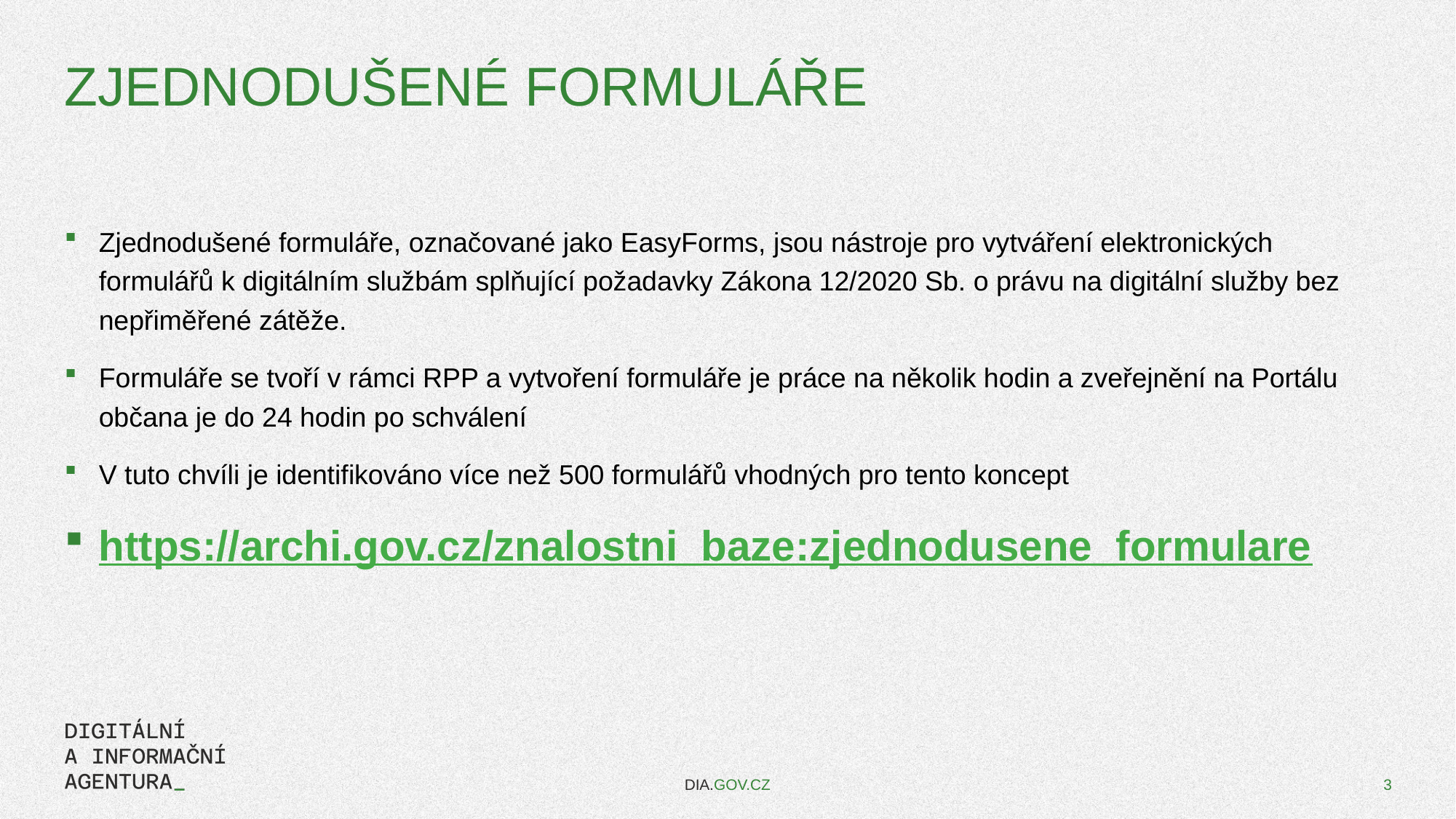

# ZjeDnodušené formuláře
Zjednodušené formuláře, označované jako EasyForms, jsou nástroje pro vytváření elektronických formulářů k digitálním službám splňující požadavky Zákona 12/2020 Sb. o právu na digitální služby bez nepřiměřené zátěže.
Formuláře se tvoří v rámci RPP a vytvoření formuláře je práce na několik hodin a zveřejnění na Portálu občana je do 24 hodin po schválení
V tuto chvíli je identifikováno více než 500 formulářů vhodných pro tento koncept
https://archi.gov.cz/znalostni_baze:zjednodusene_formulare

DIA.GOV.CZ
3